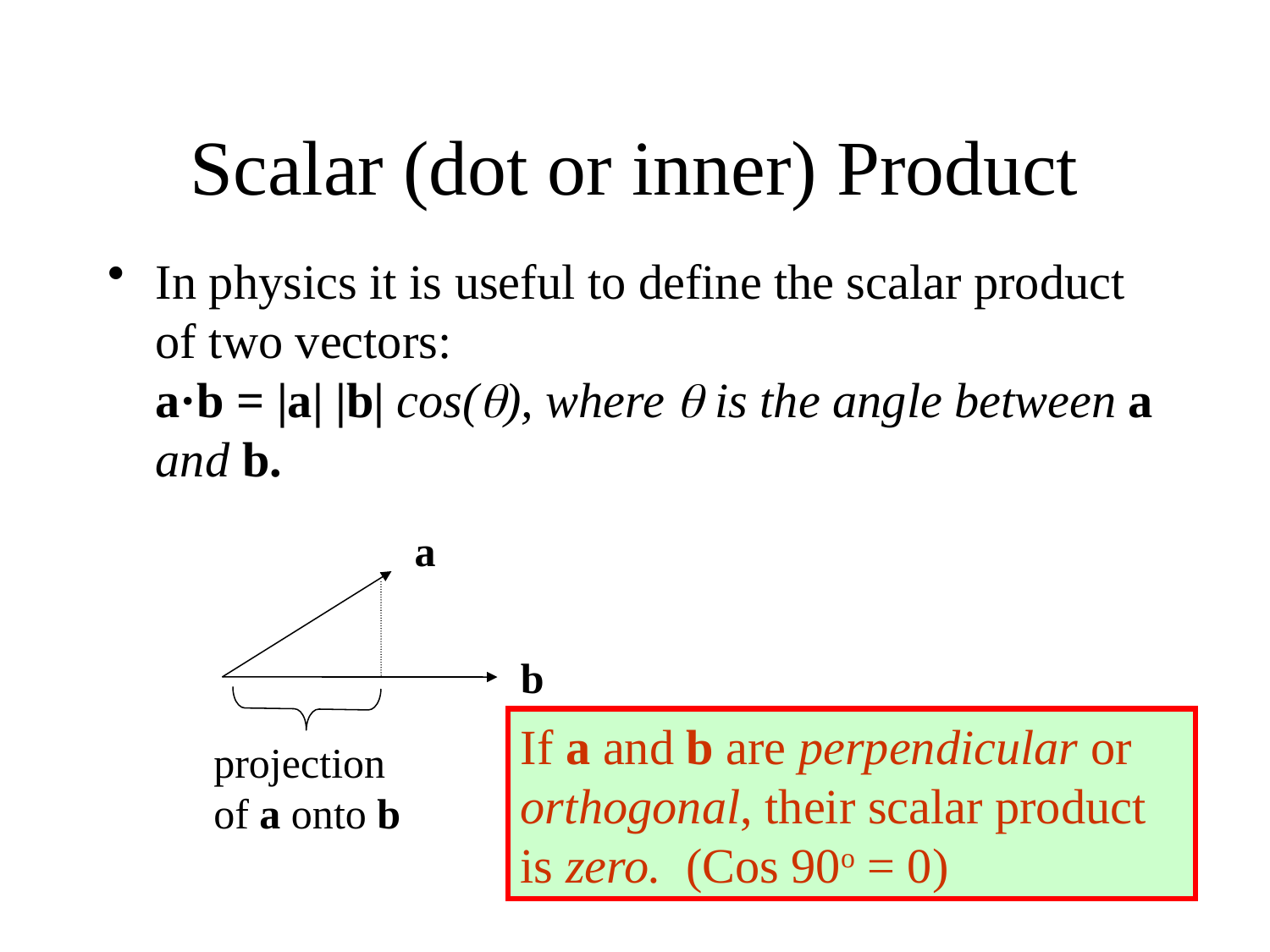

# Scalar (dot or inner) Product
In physics it is useful to define the scalar product of two vectors:
a·b = |a| |b| cos(θ), where θ is the angle between a and b.
a

projection of a onto b
b
If a and b are perpendicular or orthogonal, their scalar product is zero.  (Cos 90o = 0)